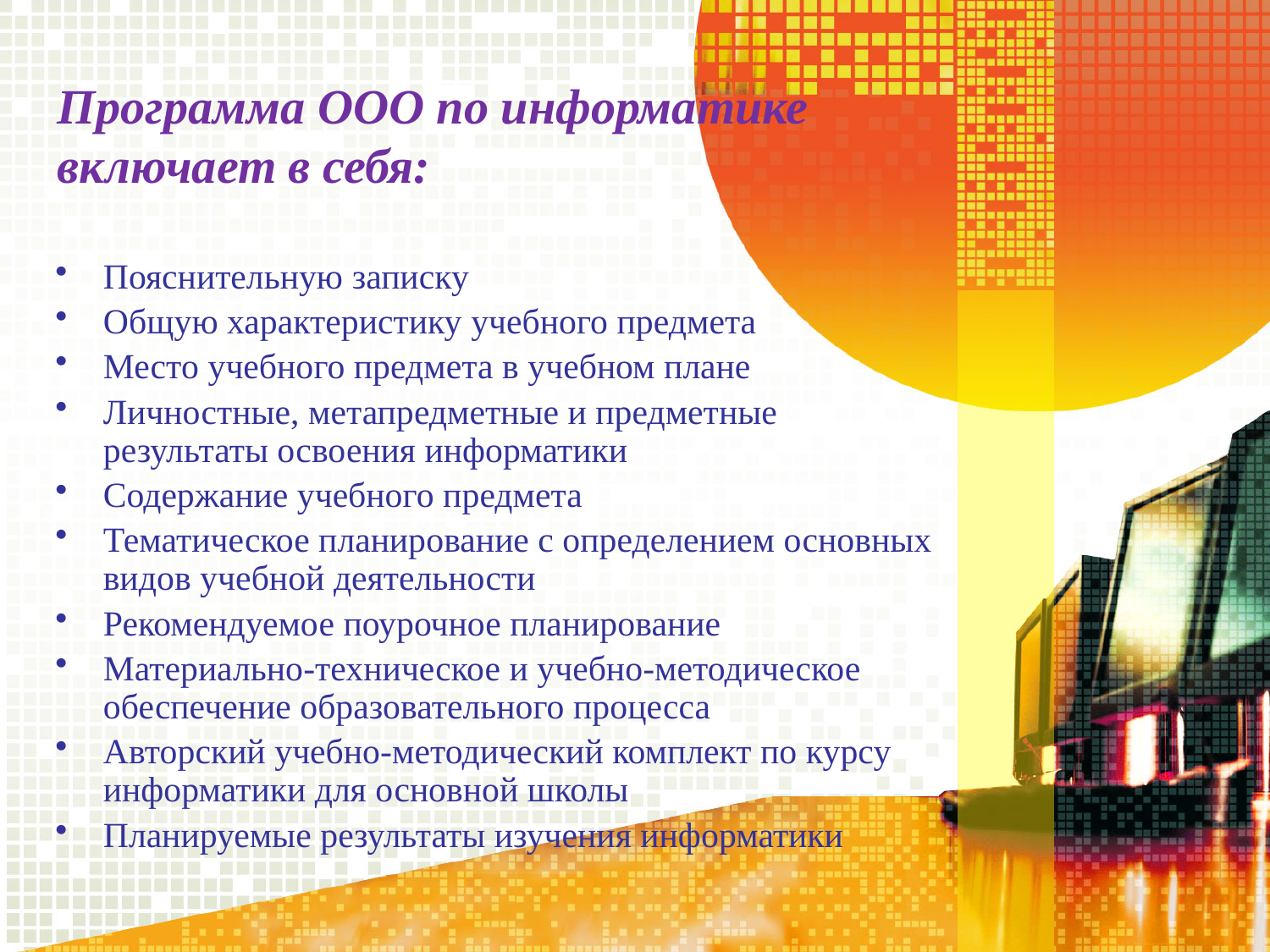

Программа ООО по информатике включает в себя:
#
Пояснительную записку
Общую характеристику учебного предмета
Место учебного предмета в учебном плане
Личностные, метапредметные и предметные результаты освоения информатики
Содержание учебного предмета
Тематическое планирование с определением основных видов учебной деятельности
Рекомендуемое поурочное планирование
Материально-техническое и учебно-методическое обеспечение образовательного процесса
Авторский учебно-методический комплект по курсу информатики для основной школы
Планируемые результаты изучения информатики